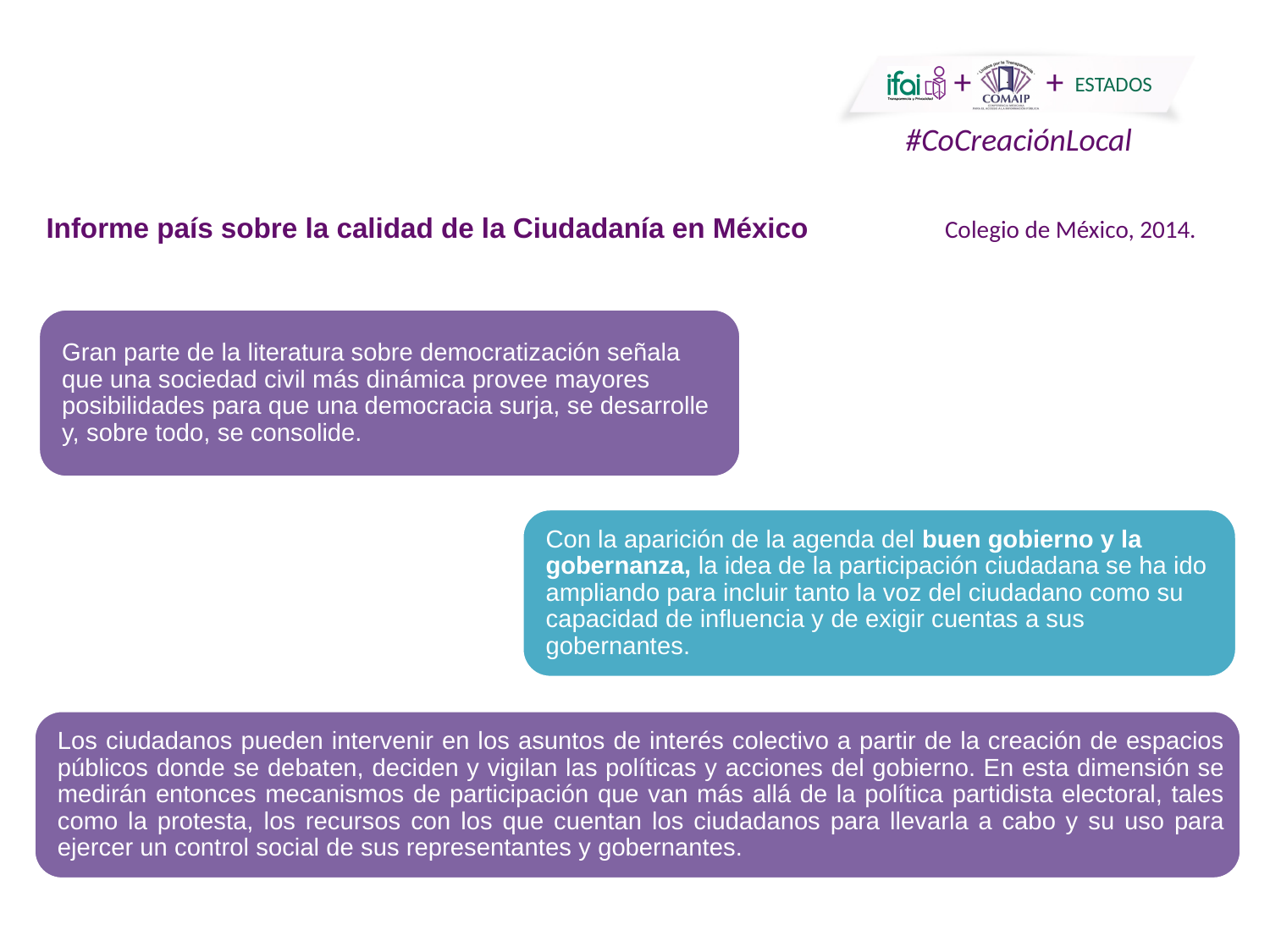

Informe país sobre la calidad de la Ciudadanía en México
Colegio de México, 2014.
Gran parte de la literatura sobre democratización señala que una sociedad civil más dinámica provee mayores posibilidades para que una democracia surja, se desarrolle y, sobre todo, se consolide.
Con la aparición de la agenda del buen gobierno y la gobernanza, la idea de la participación ciudadana se ha ido ampliando para incluir tanto la voz del ciudadano como su capacidad de influencia y de exigir cuentas a sus gobernantes.
Los ciudadanos pueden intervenir en los asuntos de interés colectivo a partir de la creación de espacios públicos donde se debaten, deciden y vigilan las políticas y acciones del gobierno. En esta dimensión se medirán entonces mecanismos de participación que van más allá de la política partidista electoral, tales como la protesta, los recursos con los que cuentan los ciudadanos para llevarla a cabo y su uso para ejercer un control social de sus representantes y gobernantes.